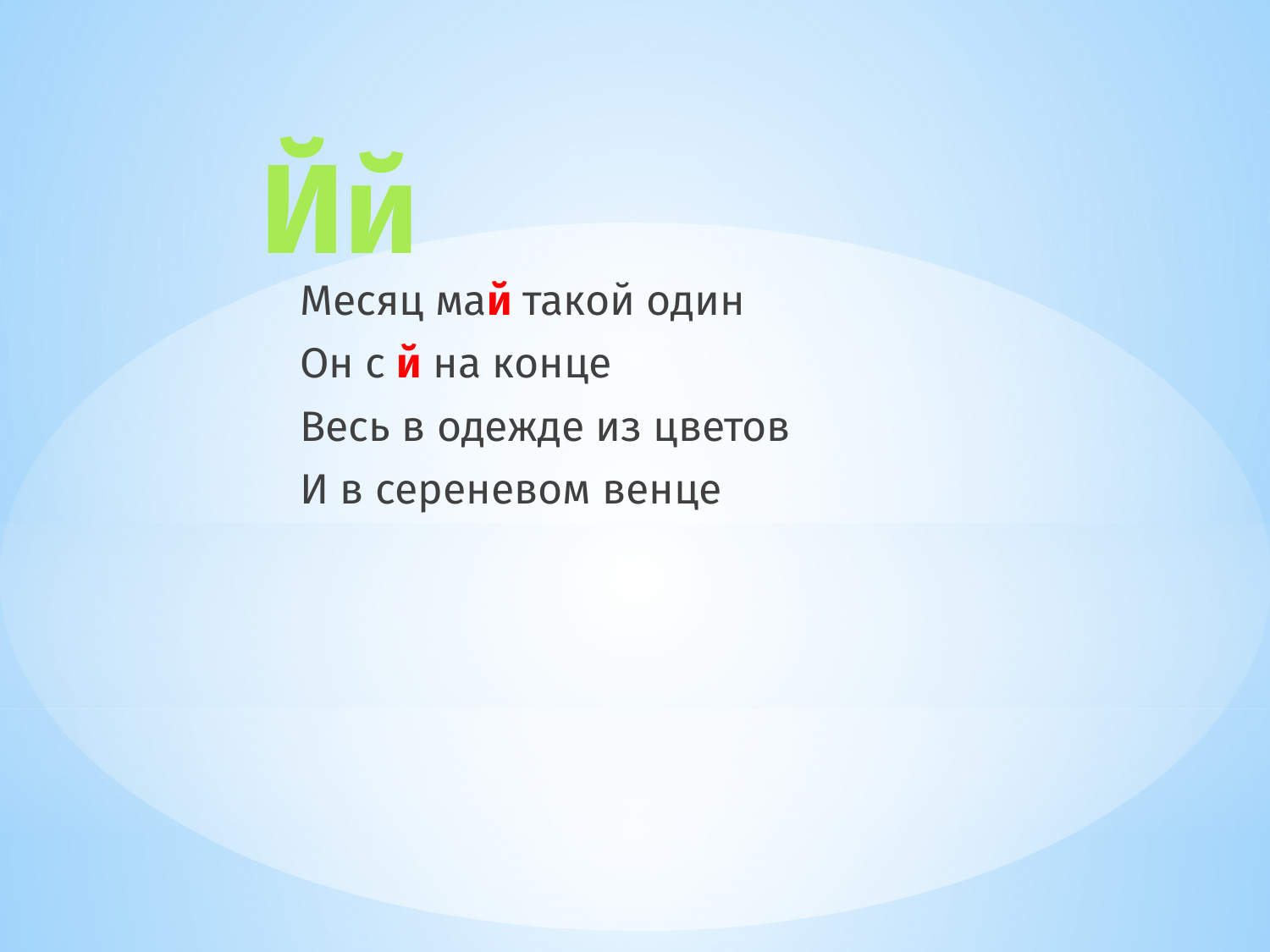

# Йй
Месяц май такой один
Он с й на конце
Весь в одежде из цветов
И в сереневом венце